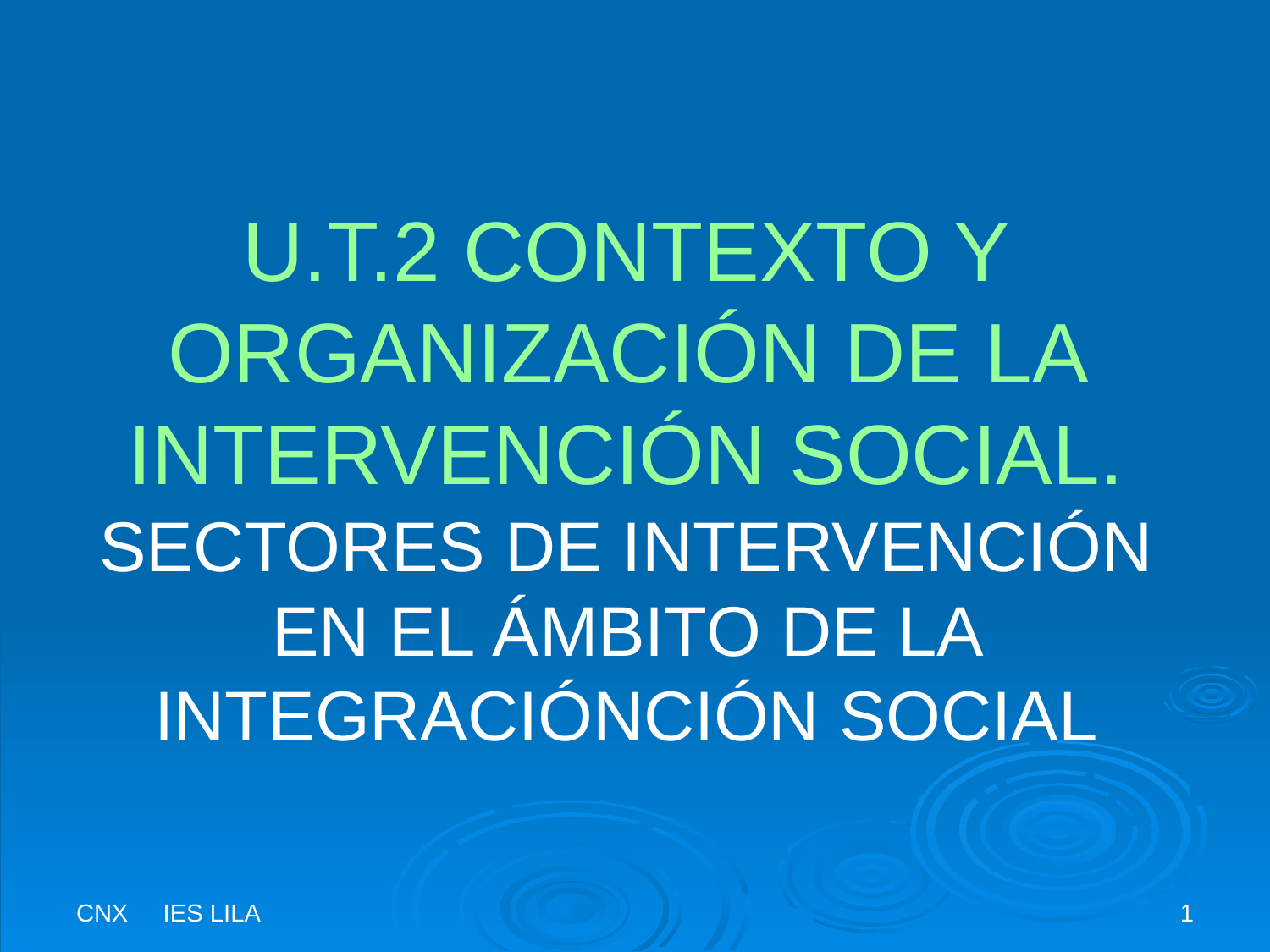

# U.T.2 CONTEXTO Y ORGANIZACIÓN DE LA INTERVENCIÓN SOCIAL. SECTORES DE INTERVENCIÓN EN EL ÁMBITO DE LA INTEGRACIÓNCIÓN SOCIAL
CNX     IES LILA
1